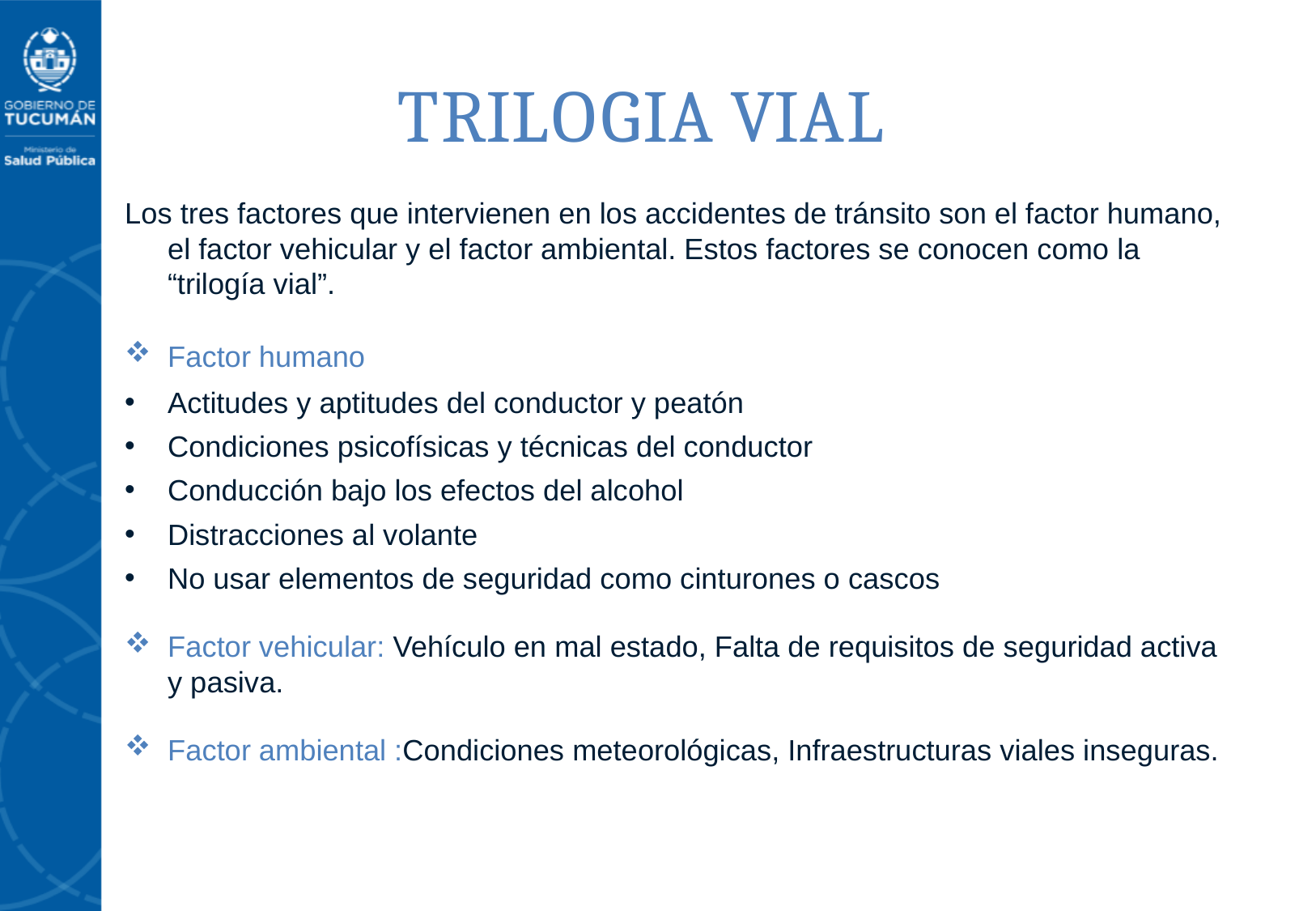

# TRILOGIA VIAL
Los tres factores que intervienen en los accidentes de tránsito son el factor humano, el factor vehicular y el factor ambiental. Estos factores se conocen como la “trilogía vial”.
Factor humano
Actitudes y aptitudes del conductor y peatón
Condiciones psicofísicas y técnicas del conductor
Conducción bajo los efectos del alcohol
Distracciones al volante
No usar elementos de seguridad como cinturones o cascos
Factor vehicular: Vehículo en mal estado, Falta de requisitos de seguridad activa y pasiva.
Factor ambiental :Condiciones meteorológicas, Infraestructuras viales inseguras.